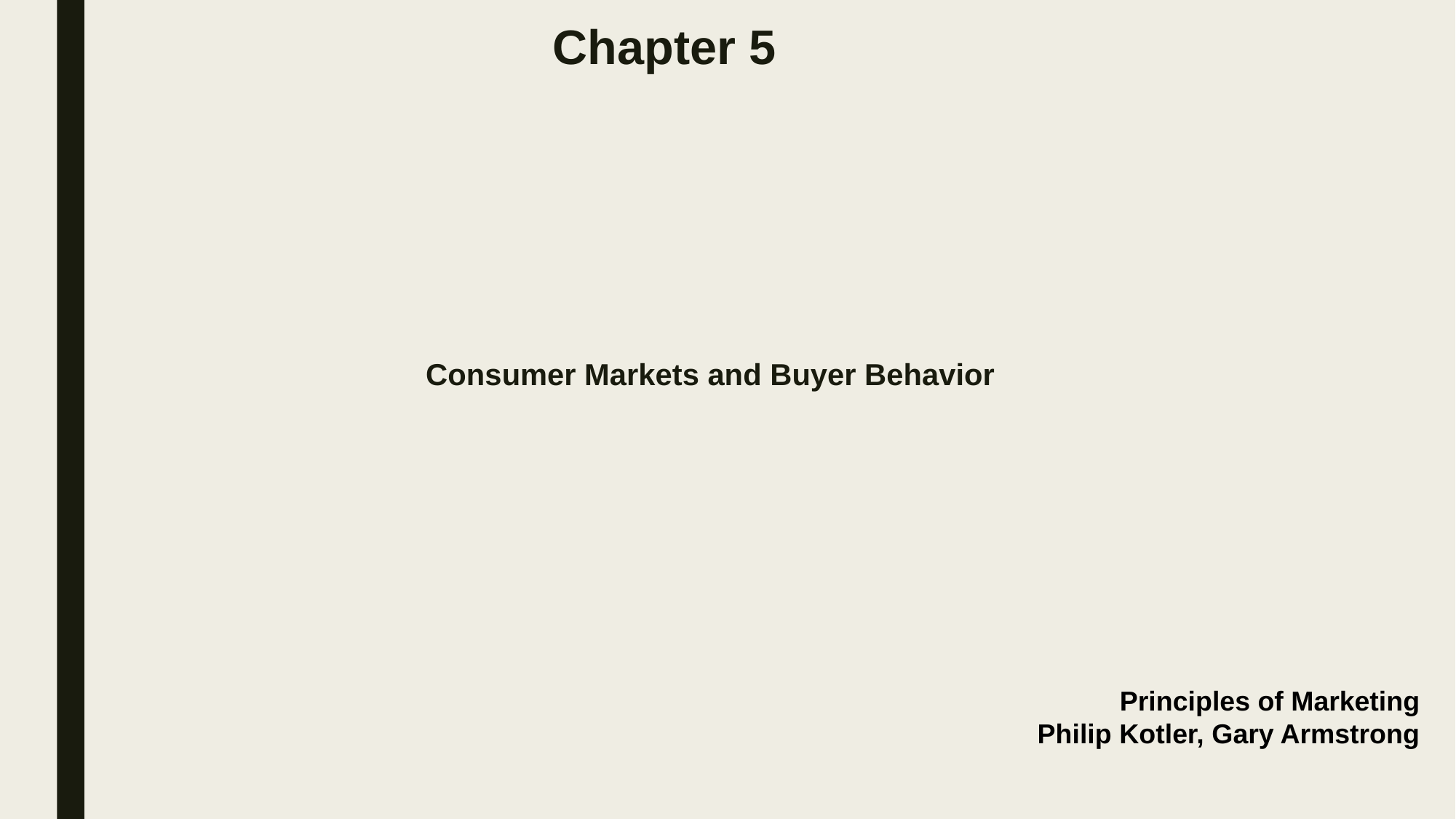

# Chapter 5
Consumer Markets and Buyer Behavior
Principles of Marketing
Philip Kotler, Gary Armstrong